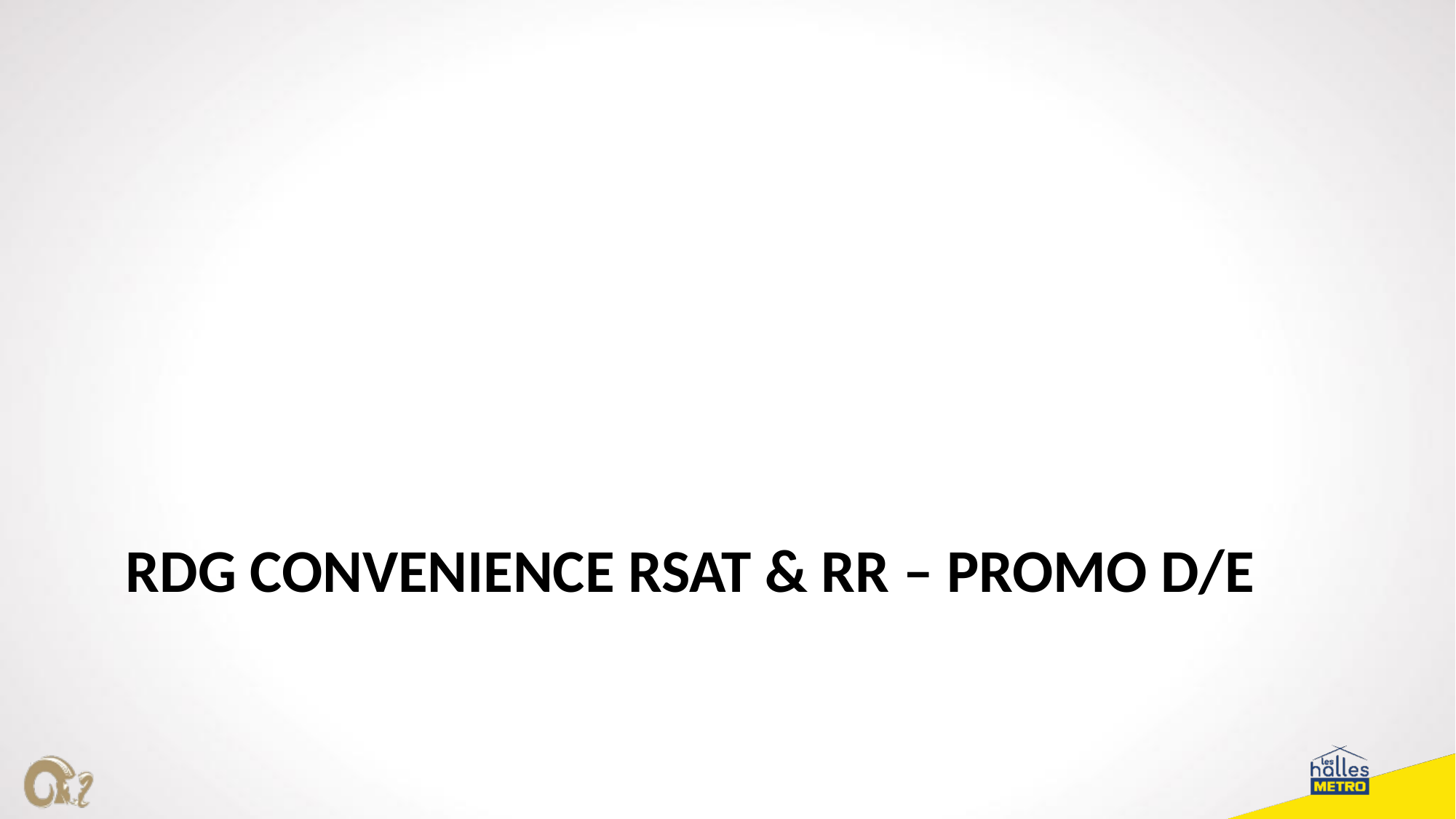

# RDG CONVENIENCE RSAT & RR – PROMO D/E